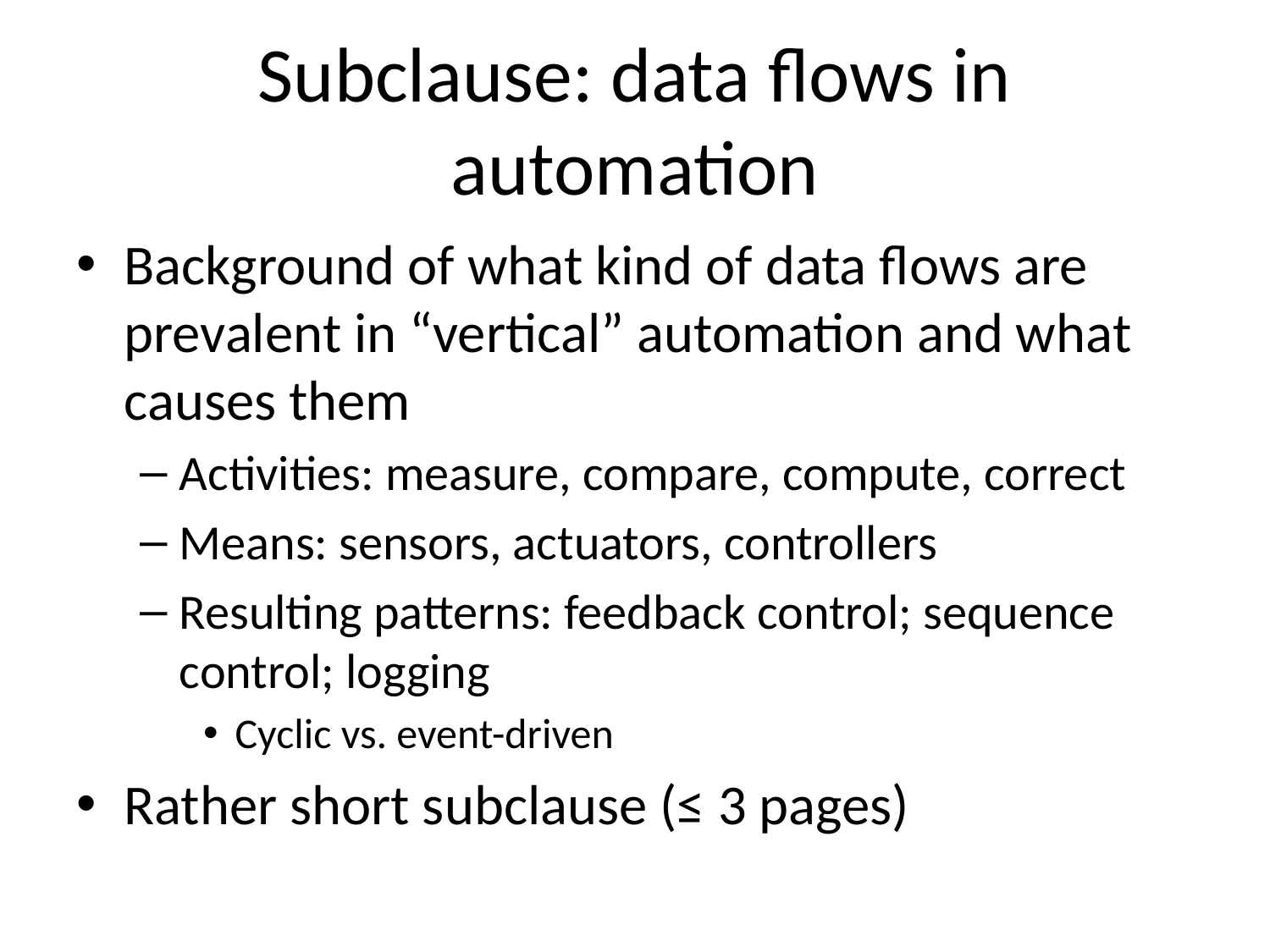

# Subclause: data flows in automation
Background of what kind of data flows are prevalent in “vertical” automation and what causes them
Activities: measure, compare, compute, correct
Means: sensors, actuators, controllers
Resulting patterns: feedback control; sequence control; logging
Cyclic vs. event-driven
Rather short subclause (≤ 3 pages)